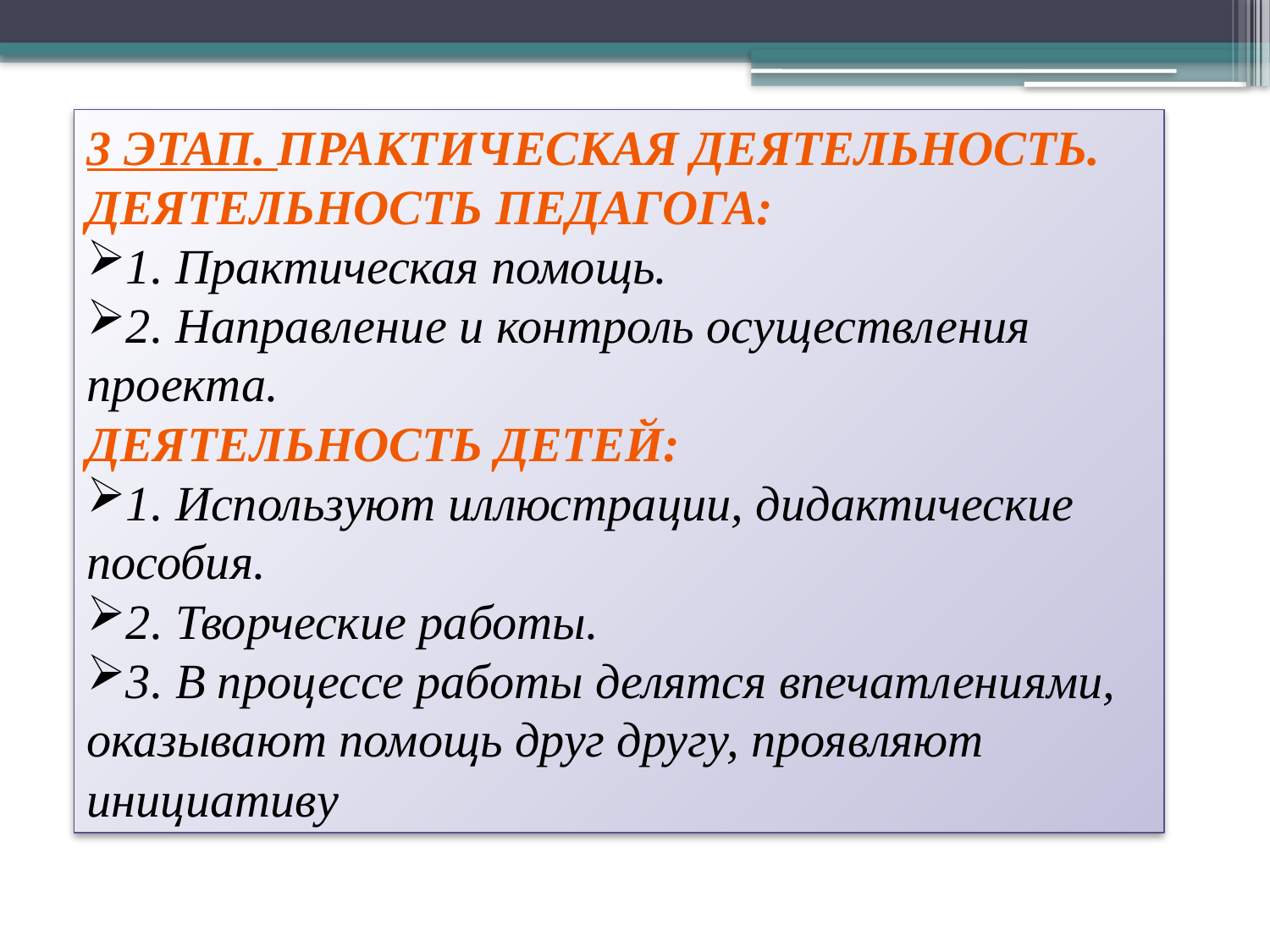

3 этап. Практическая деятельность.
Деятельность педагога:
1. Практическая помощь.
2. Направление и контроль осуществления проекта.
Деятельность детей:
1. Используют иллюстрации, дидактические пособия.
2. Творческие работы.
3. В процессе работы делятся впечатлениями, оказывают помощь друг другу, проявляют инициативу